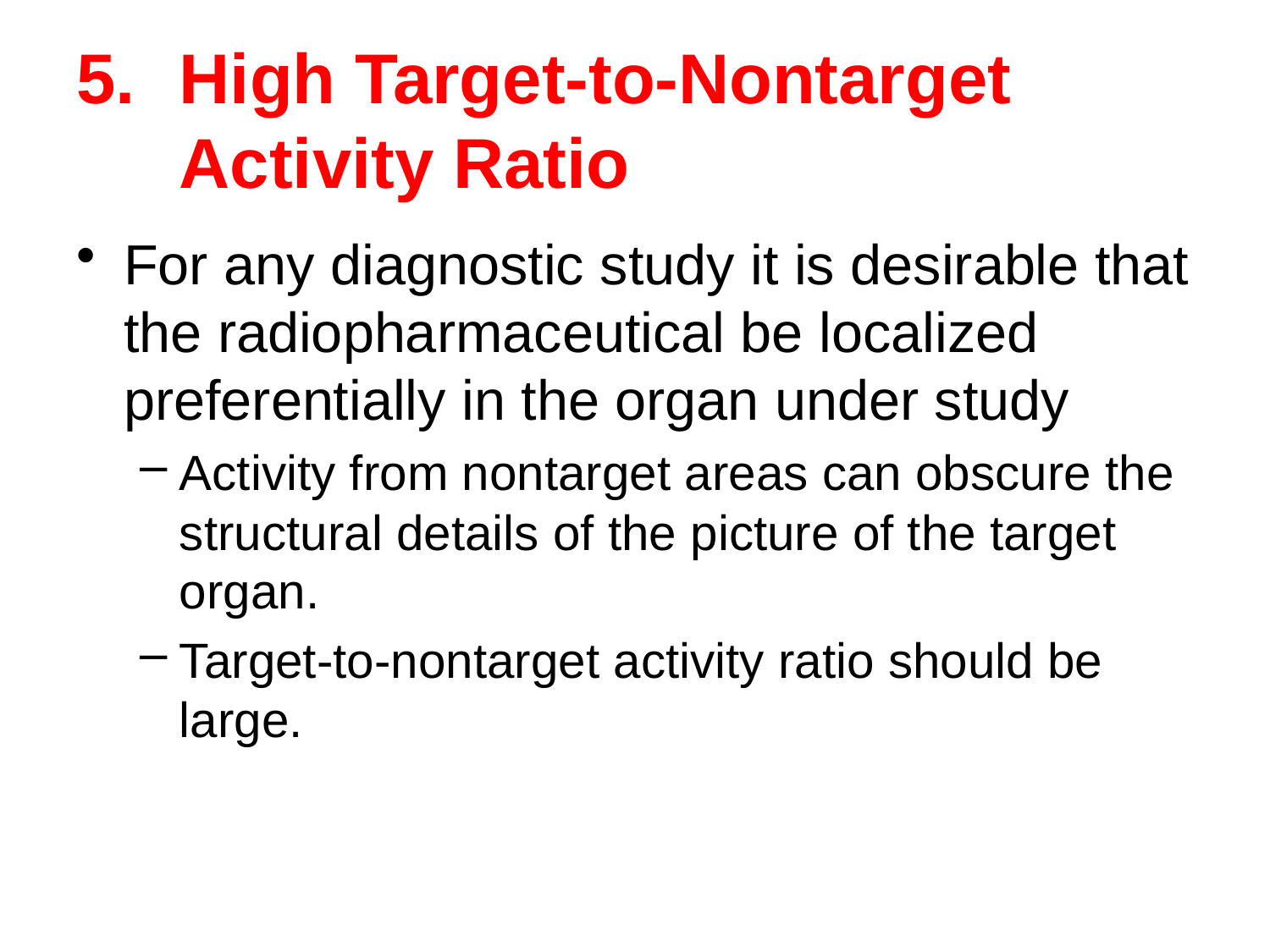

# High Target-to-Nontarget Activity Ratio
For any diagnostic study it is desirable that the radiopharmaceutical be localized preferentially in the organ under study
Activity from nontarget areas can obscure the structural details of the picture of the target organ.
Target-to-nontarget activity ratio should be large.